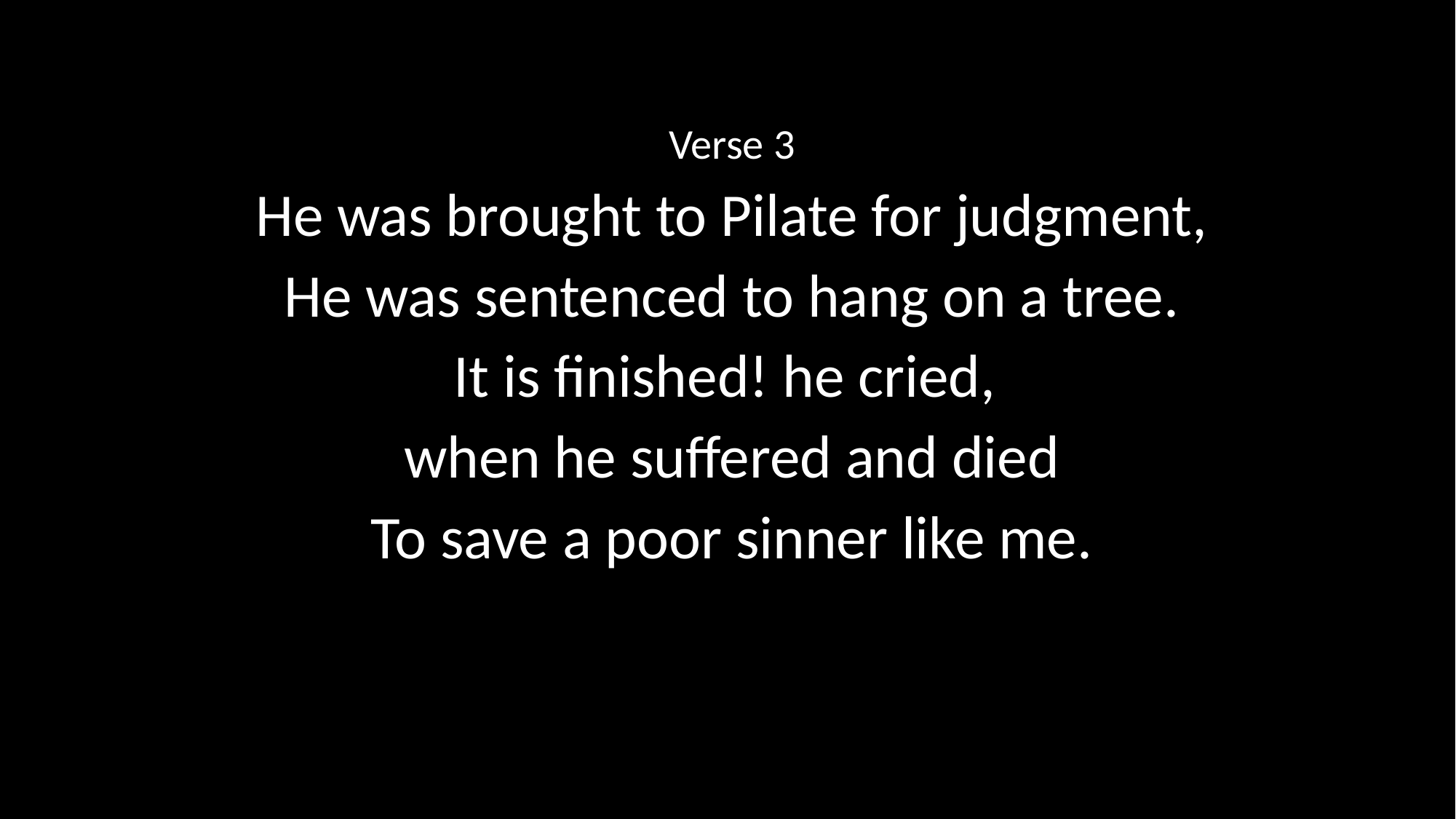

Verse 3
He was brought to Pilate for judgment,
He was sentenced to hang on a tree.
It is finished! he cried,
when he suffered and died
To save a poor sinner like me.